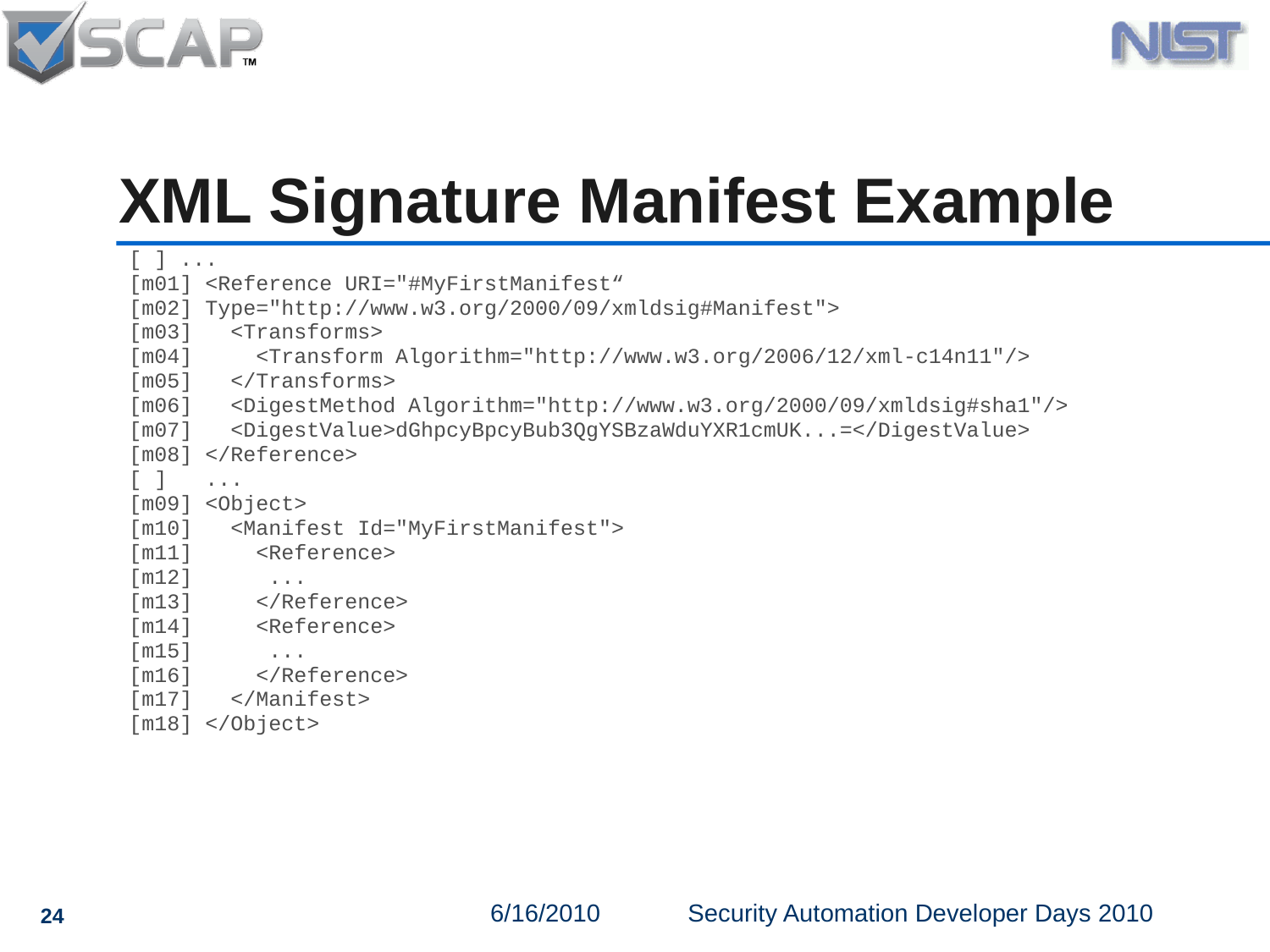

# XML Signature Manifest Example
[ ] ...
[m01] <Reference URI="#MyFirstManifest“
[m02] Type="http://www.w3.org/2000/09/xmldsig#Manifest">
[m03]   <Transforms>
[m04]     <Transform Algorithm="http://www.w3.org/2006/12/xml-c14n11"/>
[m05]   </Transforms>
[m06]   <DigestMethod Algorithm="http://www.w3.org/2000/09/xmldsig#sha1"/>
[m07]   <DigestValue>dGhpcyBpcyBub3QgYSBzaWduYXR1cmUK...=</DigestValue>
[m08] </Reference>
[ ]   ...
[m09] <Object>
[m10]   <Manifest Id="MyFirstManifest">
[m11]     <Reference>
[m12]      ...
[m13]     </Reference>
[m14]     <Reference>
[m15]      ...
[m16]     </Reference>
[m17]   </Manifest>
[m18] </Object>
24
6/16/2010
Security Automation Developer Days 2010